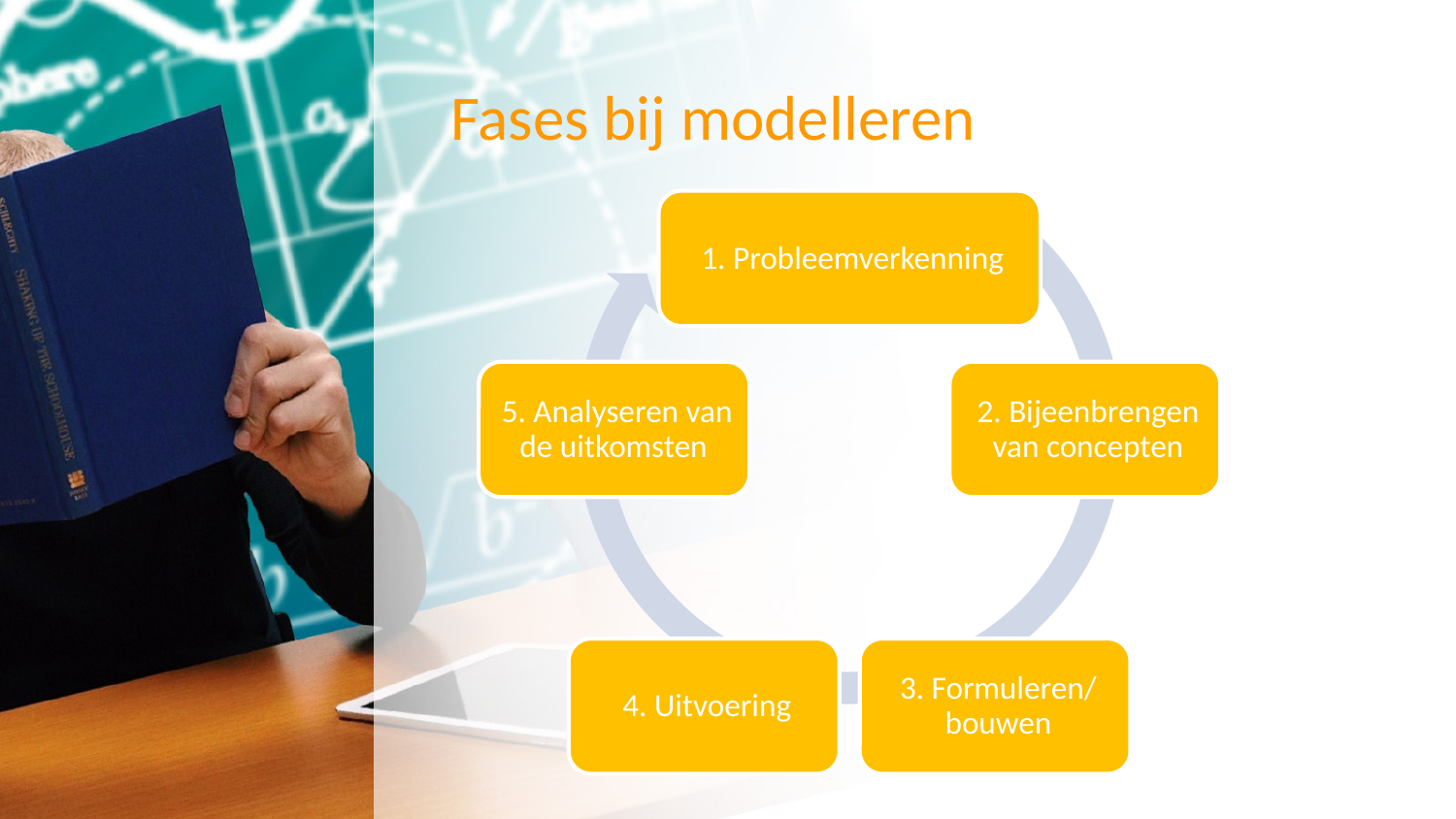

# Fases bij modelleren
1. Probleemverkenning
2. Bijeenbrengen van concepten
3. Formuleren/ bouwen
4. Uitvoering
5. Analyseren van de uitkomsten